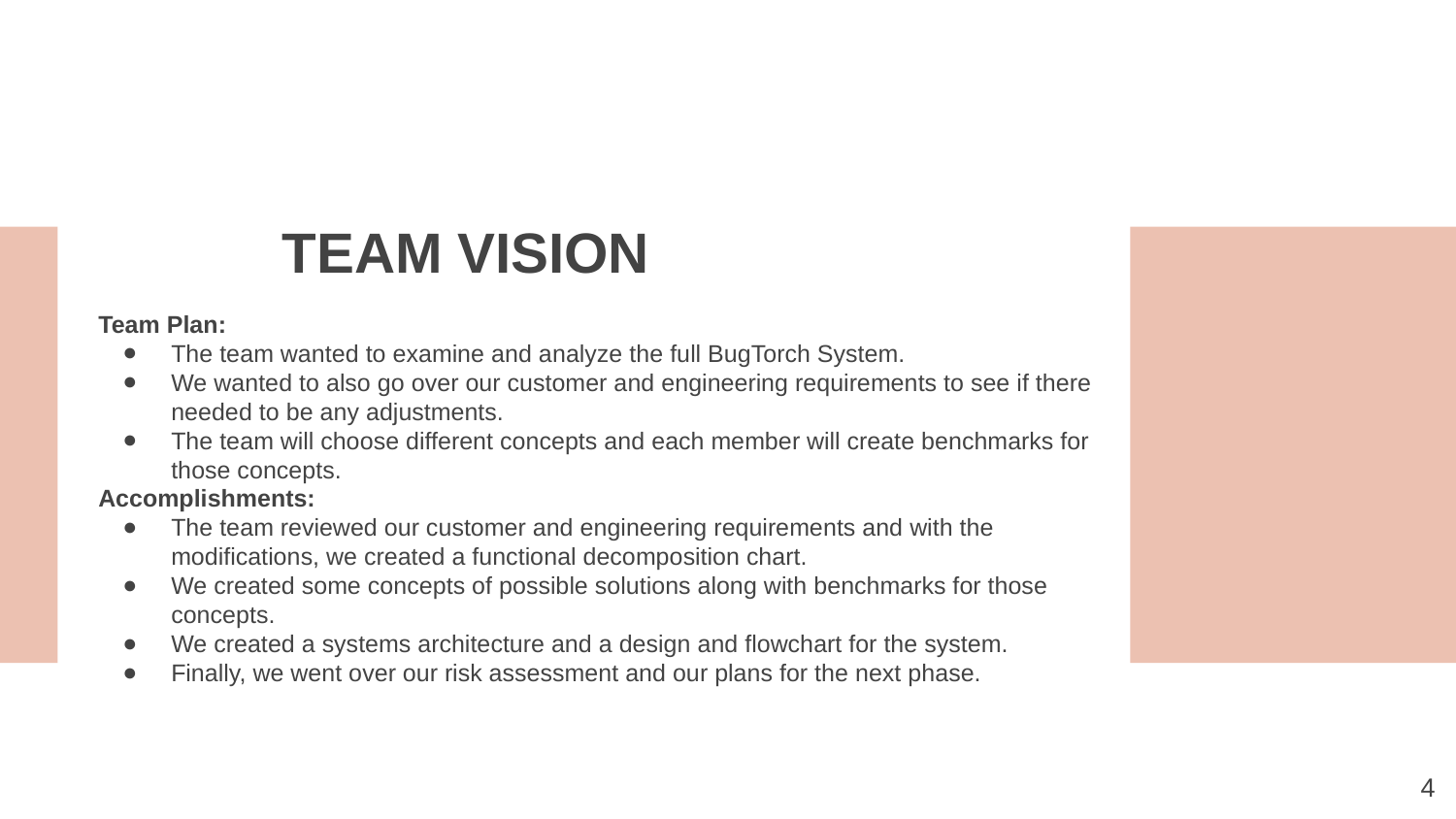

# TEAM VISION

Team Plan:
The team wanted to examine and analyze the full BugTorch System.
We wanted to also go over our customer and engineering requirements to see if there needed to be any adjustments.
The team will choose different concepts and each member will create benchmarks for those concepts.
Accomplishments:
The team reviewed our customer and engineering requirements and with the modifications, we created a functional decomposition chart.
We created some concepts of possible solutions along with benchmarks for those concepts.
We created a systems architecture and a design and flowchart for the system.
Finally, we went over our risk assessment and our plans for the next phase.
4